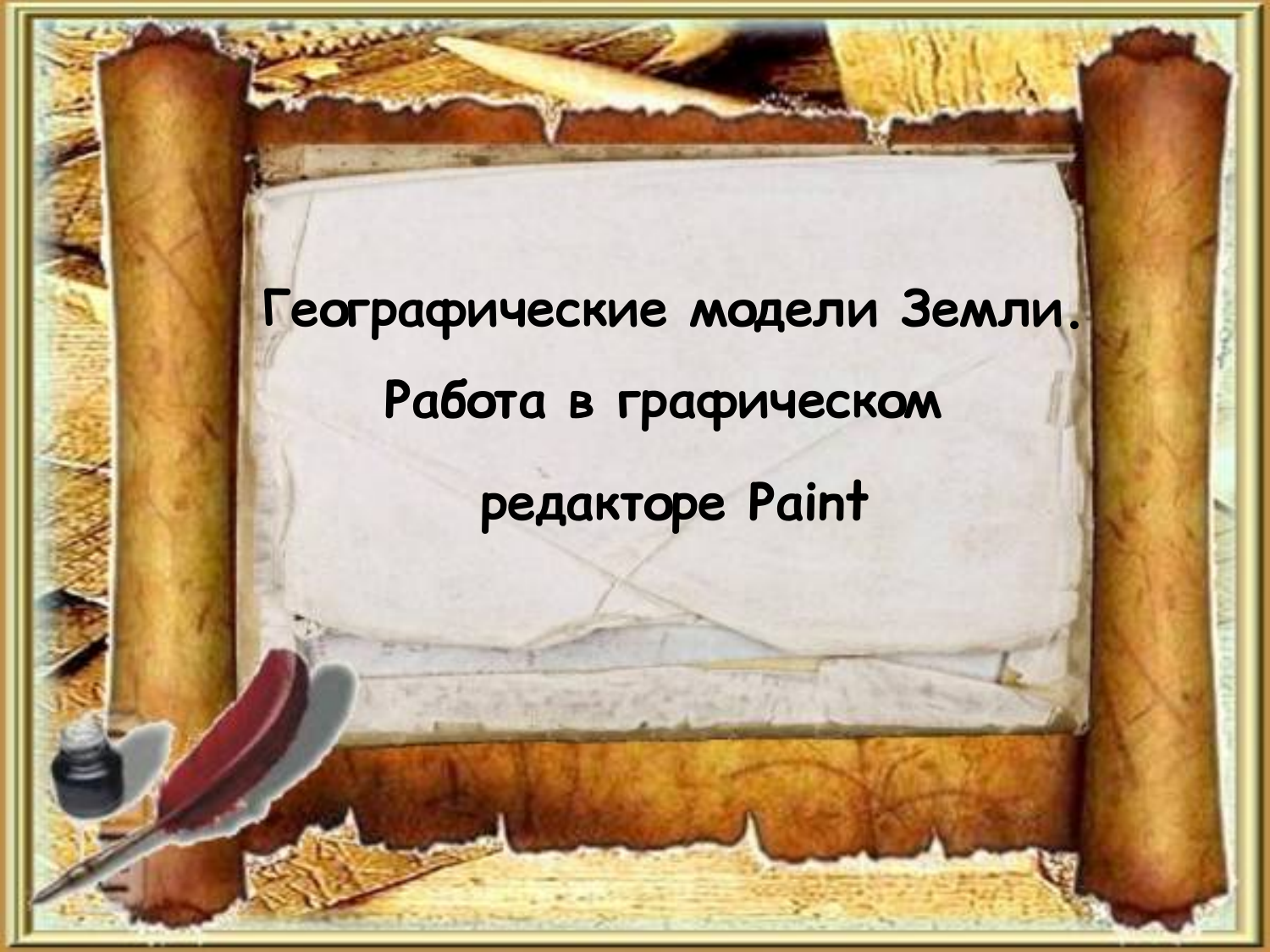

Географические модели Земли. Работа в графическом
редакторе Paint